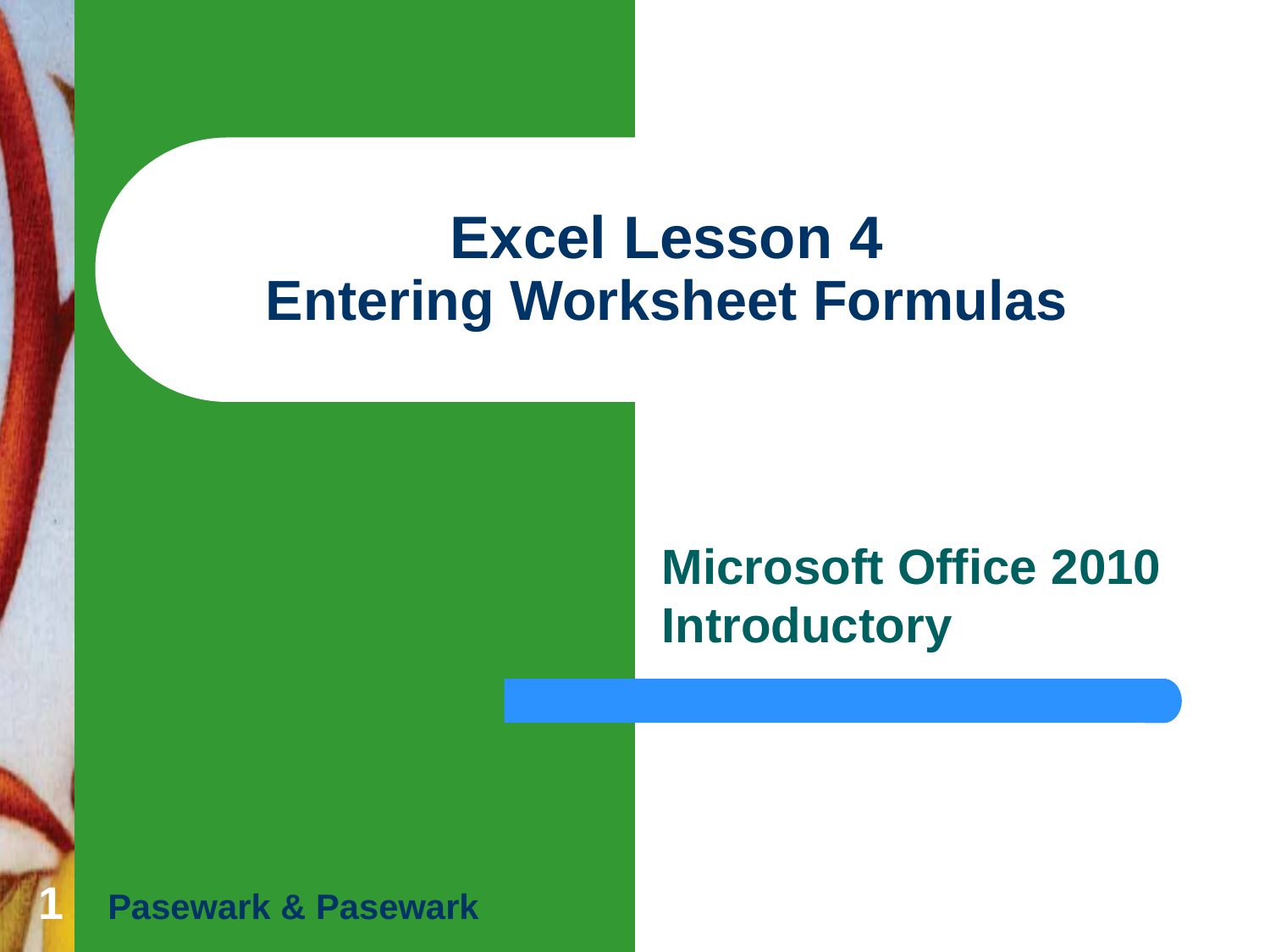

# Excel Lesson 4 Entering Worksheet Formulas
Microsoft Office 2010 Introductory
1

Pasewark & Pasewark